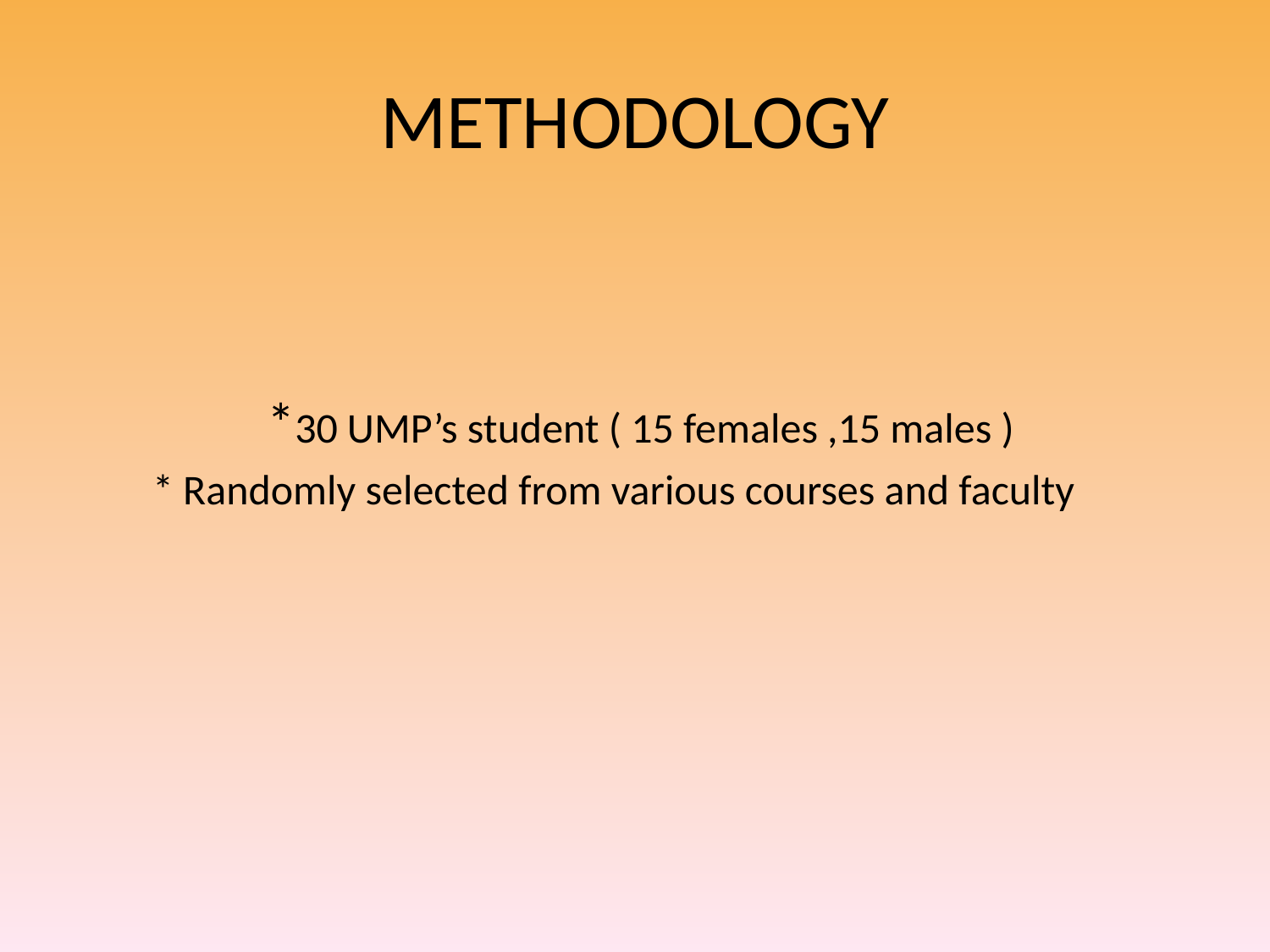

# METHODOLOGY

               *30 UMP’s student ( 15 females ,15 males )
        * Randomly selected from various courses and faculty